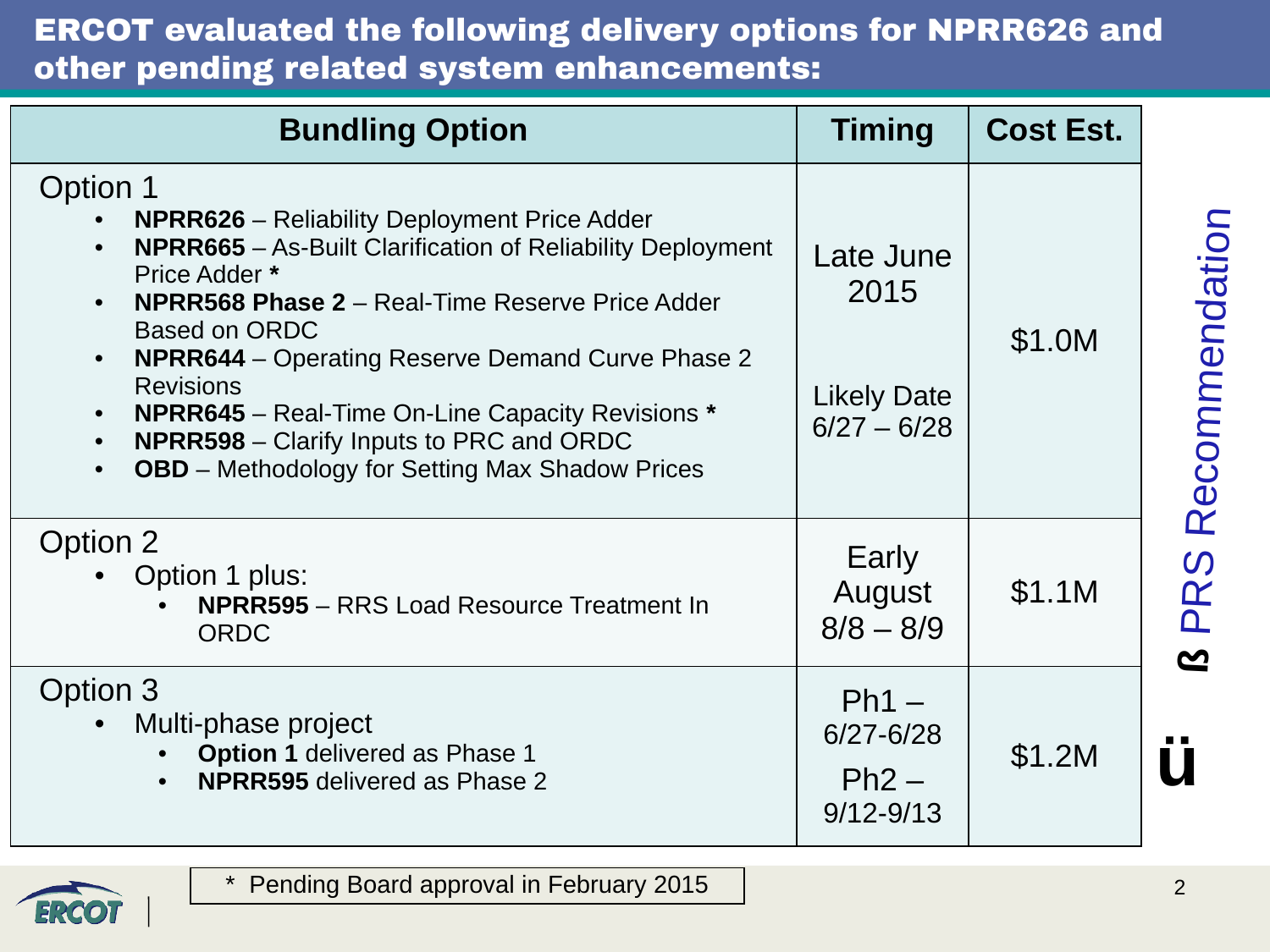

# ERCOT evaluated the following delivery options for NPRR626 and other pending related system enhancements:
| Bundling Option | Timing | Cost Est. |
| --- | --- | --- |
| Option 1 NPRR626 – Reliability Deployment Price Adder NPRR665 – As-Built Clarification of Reliability Deployment Price Adder \* NPRR568 Phase 2 – Real-Time Reserve Price Adder Based on ORDC NPRR644 – Operating Reserve Demand Curve Phase 2 Revisions NPRR645 – Real-Time On-Line Capacity Revisions \* NPRR598 – Clarify Inputs to PRC and ORDC OBD – Methodology for Setting Max Shadow Prices | Late June 2015 Likely Date 6/27 – 6/28 | $1.0M |
| Option 2 Option 1 plus: NPRR595 – RRS Load Resource Treatment In ORDC | Early August 8/8 – 8/9 | $1.1M |
| Option 3 Multi-phase project Option 1 delivered as Phase 1 NPRR595 delivered as Phase 2 | Ph1 – 6/27-6/28 Ph2 – 9/12-9/13 | $1.2M |
ß PRS Recommendation
ü

*  Pending Board approval in February 2015